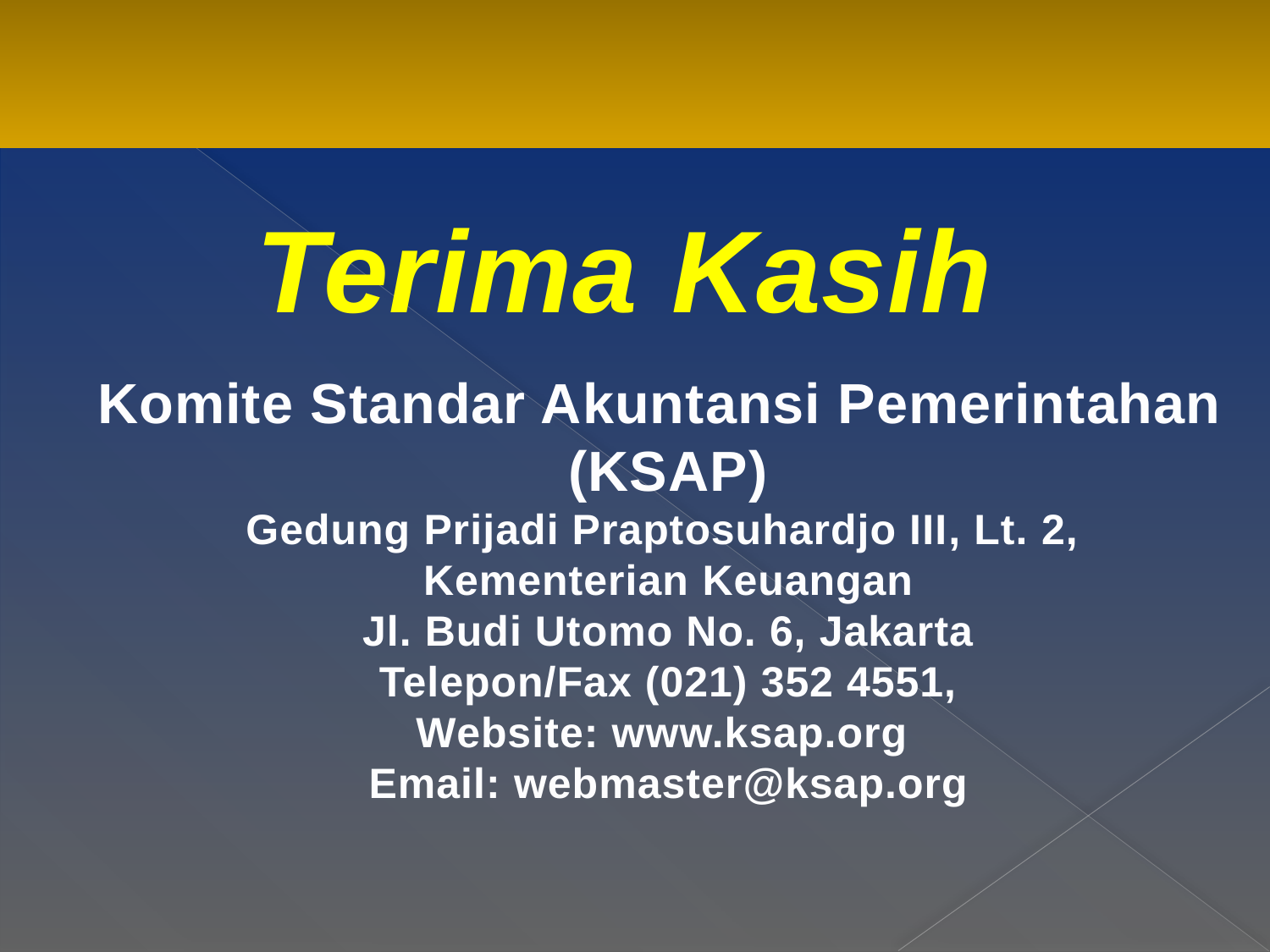

Terima Kasih
# Komite Standar Akuntansi Pemerintahan (KSAP) Gedung Prijadi Praptosuhardjo III, Lt. 2, Kementerian Keuangan Jl. Budi Utomo No. 6, Jakarta Telepon/Fax (021) 352 4551, Website: www.ksap.org Email: webmaster@ksap.org